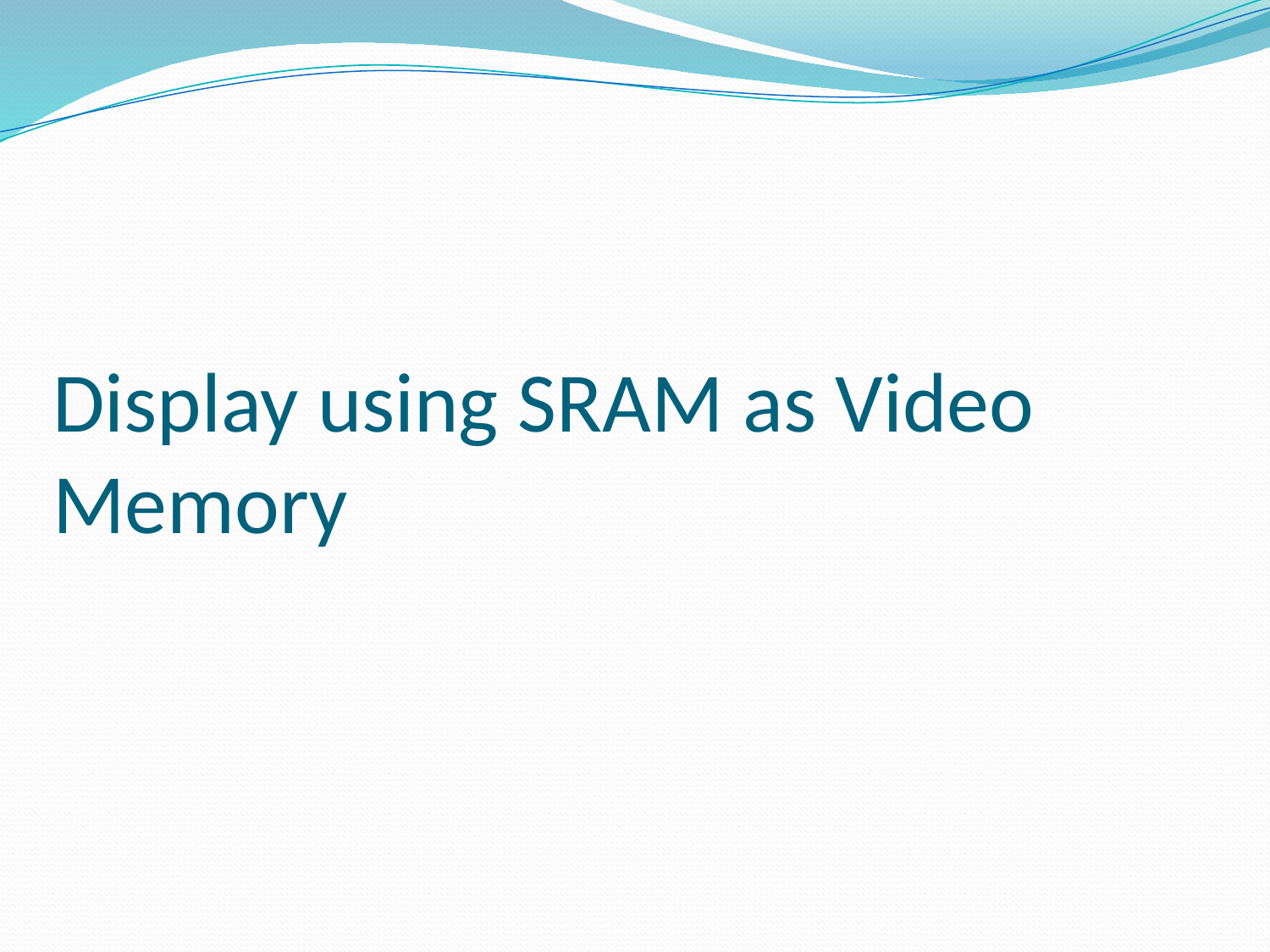

# Display using SRAM as Video Memory